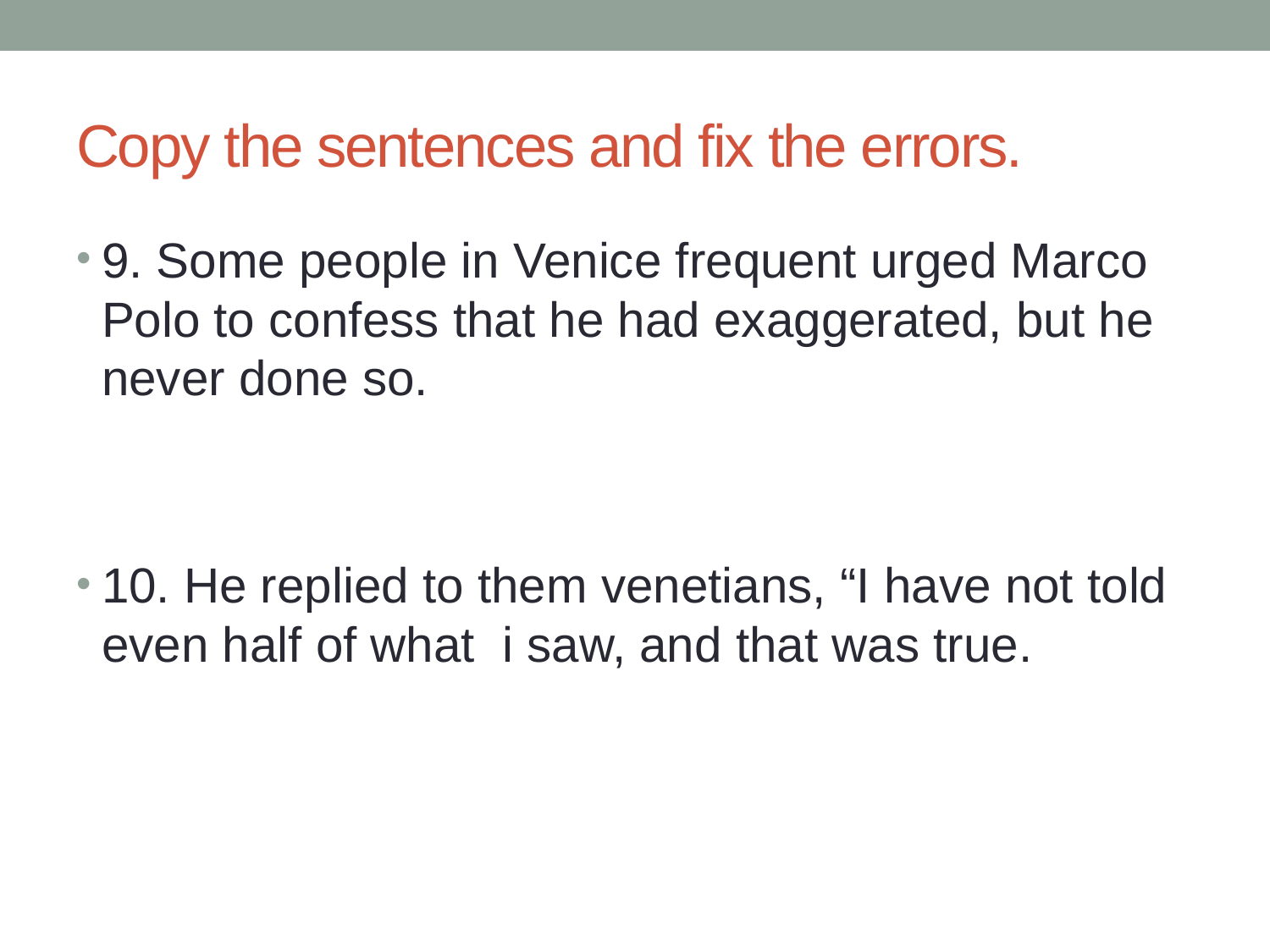

# Copy the sentences and fix the errors.
9. Some people in Venice frequent urged Marco Polo to confess that he had exaggerated, but he never done so.

10. He replied to them venetians, “I have not told even half of what  i saw, and that was true.